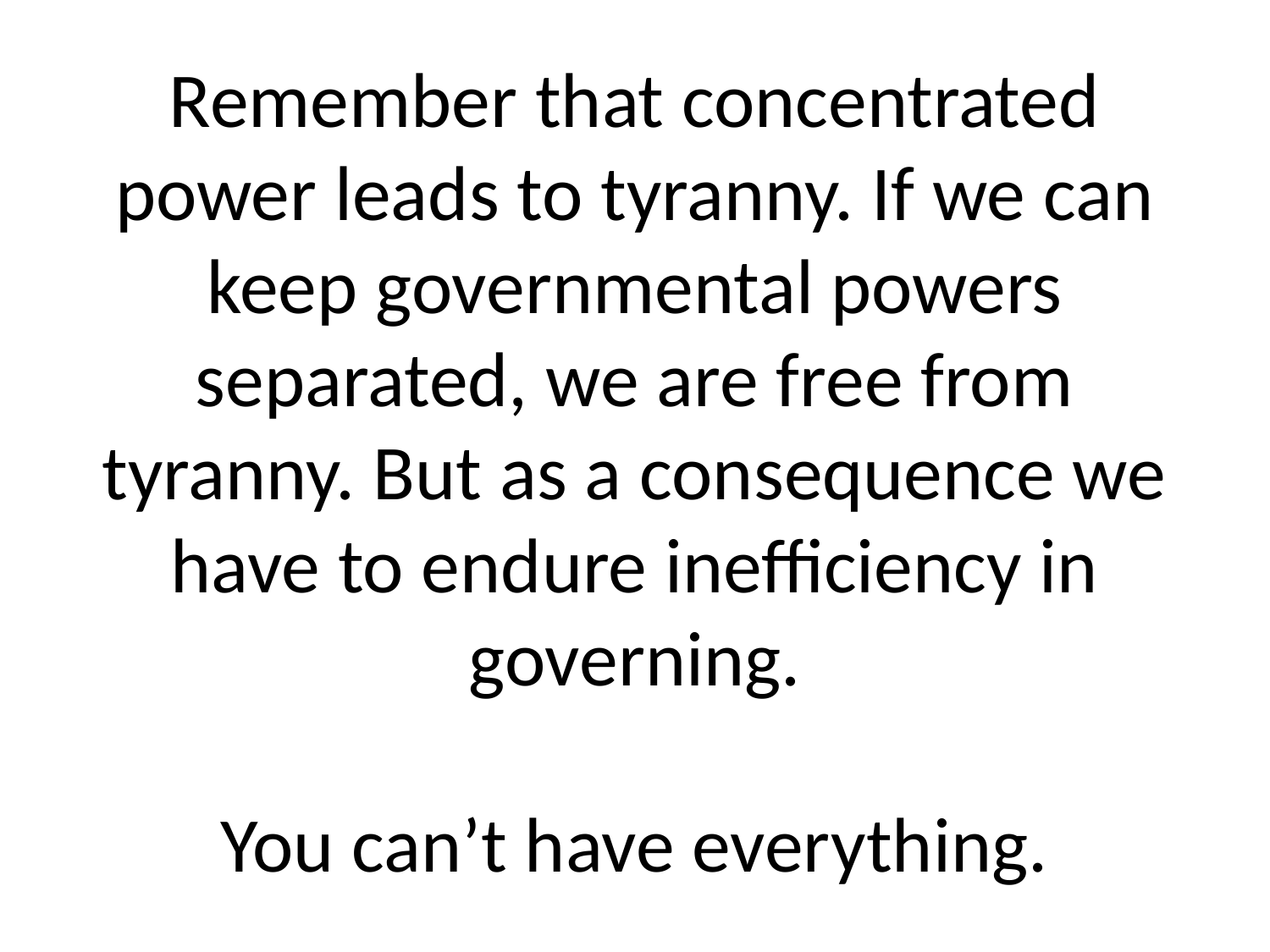

# Remember that concentrated power leads to tyranny. If we can keep governmental powers separated, we are free from tyranny. But as a consequence we have to endure inefficiency in governing. You can’t have everything.